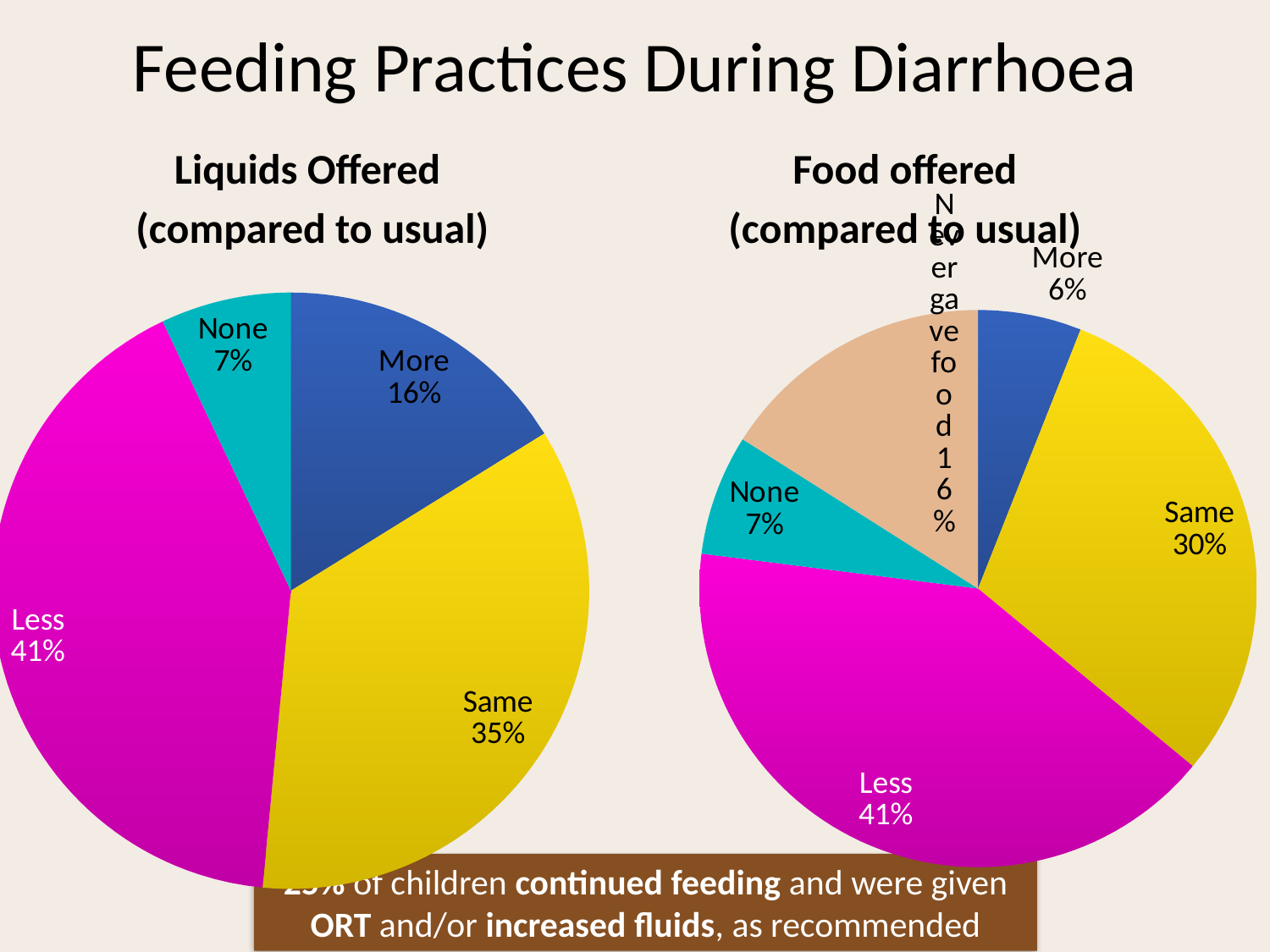

# Feeding Practices During Diarrhoea
Liquids Offered
(compared to usual)
Food offered
(compared to usual)

### Chart

| Category | Sales |
|---|---|
| More | 6.0 |
| Same | 30.0 |
| Less | 41.0 |
| None | 7.0 |
| Never gave food | 16.0 |

### Chart

| Category | Series 1 |
|---|---|
| More | 16.0 |
| Same | 35.0 |
| Less | 41.0 |
| None | 7.0 |
25% of children continued feeding and were given ORT and/or increased fluids, as recommended